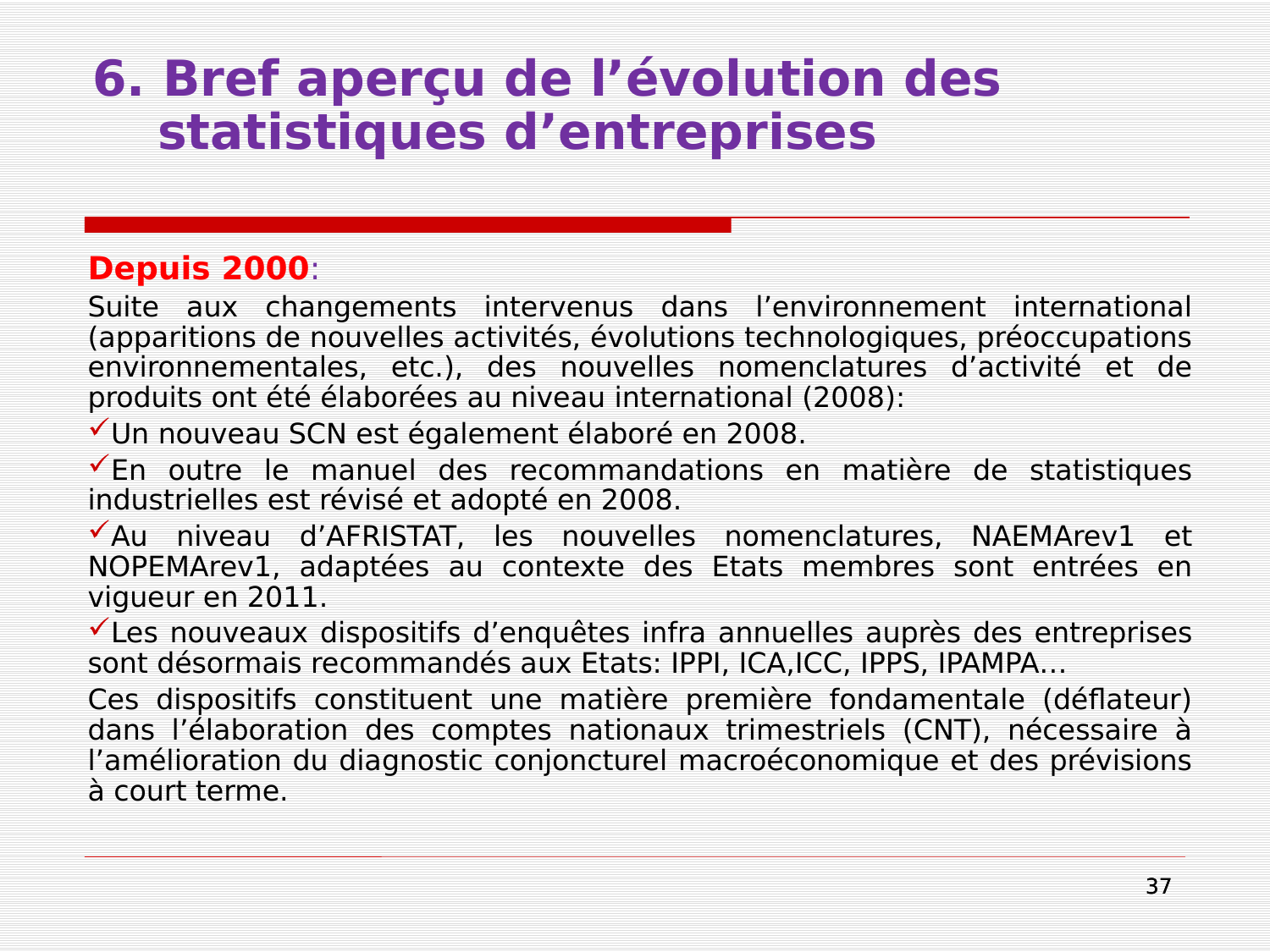

# 6. Bref aperçu de l’évolution des statistiques d’entreprises
Depuis 2000:
Suite aux changements intervenus dans l’environnement international (apparitions de nouvelles activités, évolutions technologiques, préoccupations environnementales, etc.), des nouvelles nomenclatures d’activité et de produits ont été élaborées au niveau international (2008):
Un nouveau SCN est également élaboré en 2008.
En outre le manuel des recommandations en matière de statistiques industrielles est révisé et adopté en 2008.
Au niveau d’AFRISTAT, les nouvelles nomenclatures, NAEMArev1 et NOPEMArev1, adaptées au contexte des Etats membres sont entrées en vigueur en 2011.
Les nouveaux dispositifs d’enquêtes infra annuelles auprès des entreprises sont désormais recommandés aux Etats: IPPI, ICA,ICC, IPPS, IPAMPA…
Ces dispositifs constituent une matière première fondamentale (déflateur) dans l’élaboration des comptes nationaux trimestriels (CNT), nécessaire à l’amélioration du diagnostic conjoncturel macroéconomique et des prévisions à court terme.

 37
37